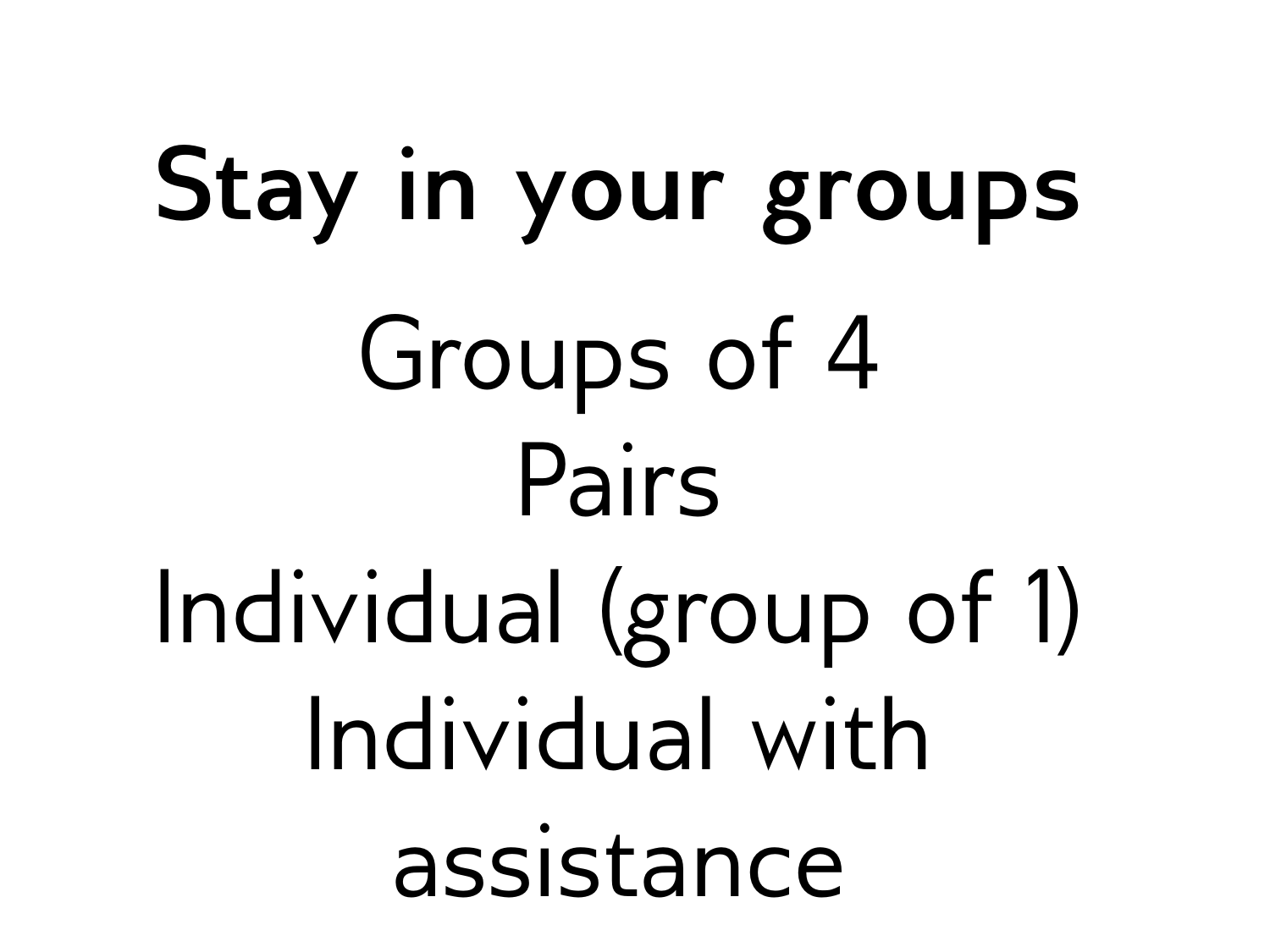

Stay in your groups

Groups of 4
Pairs
Individual (group of 1)
Individual with assistance